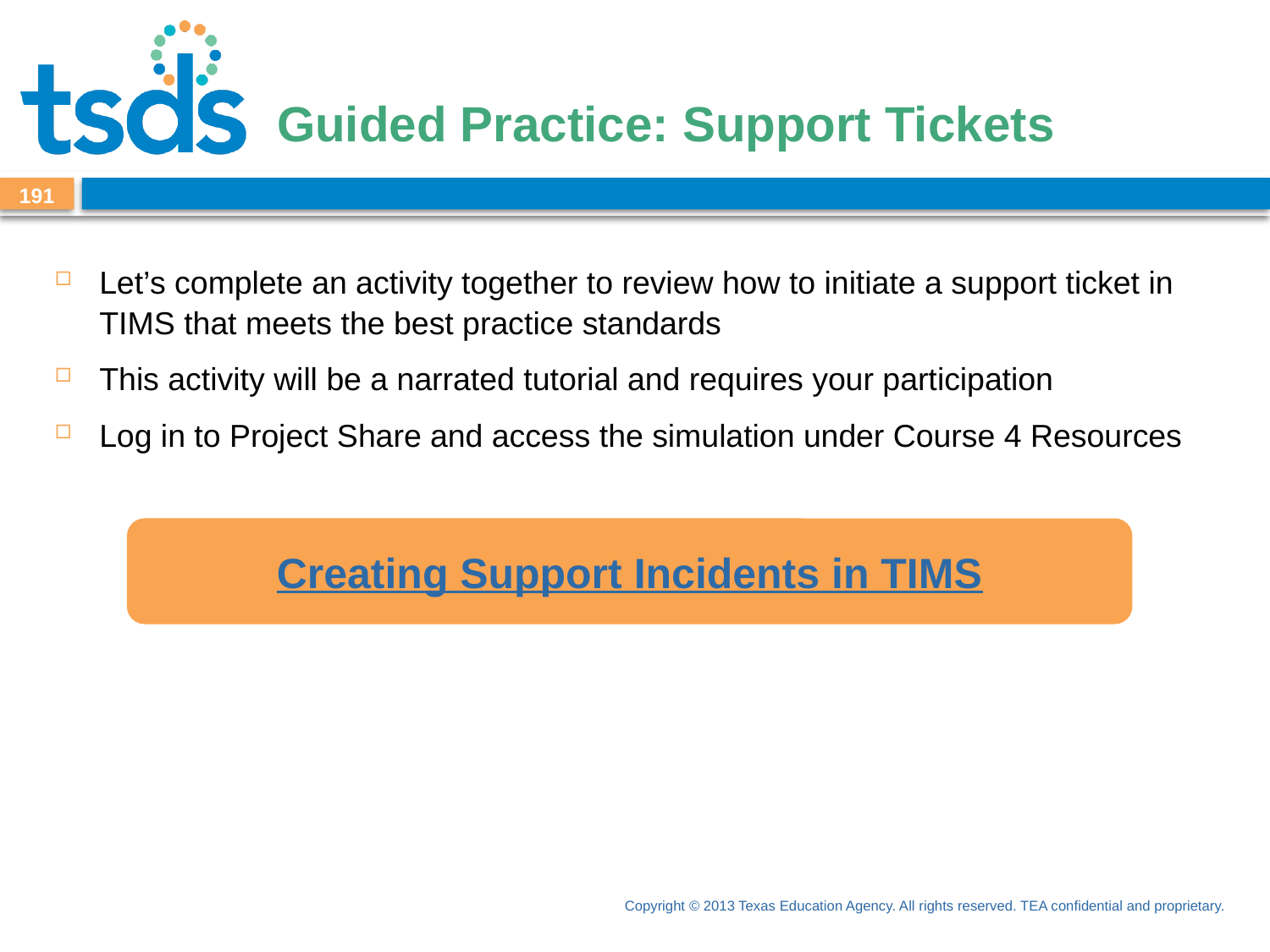

# Guided Practice: Support Tickets
191
Let’s complete an activity together to review how to initiate a support ticket in TIMS that meets the best practice standards
This activity will be a narrated tutorial and requires your participation
Log in to Project Share and access the simulation under Course 4 Resources

Creating Support Incidents in TIMS